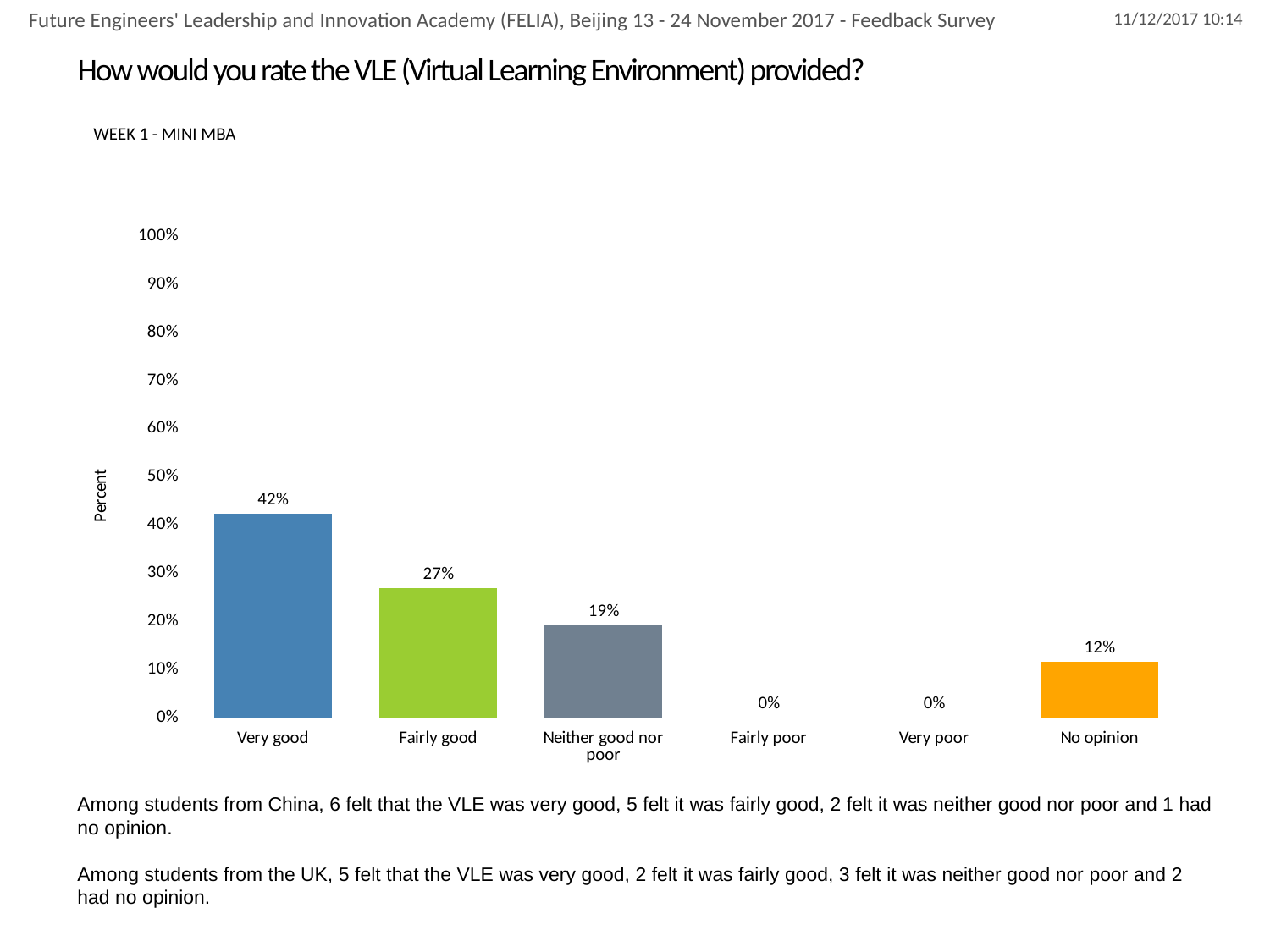

Future Engineers' Leadership and Innovation Academy (FELIA), Beijing 13 - 24 November 2017 - Feedback Survey
# How would you rate the VLE (Virtual Learning Environment) provided?
WEEK 1 - MINI MBA

### Chart

| Category | How would you rate the VLE (Virtual Learning Environment) provided? |
|---|---|
| Very good | 0.4230769230769231 |
| Fairly good | 0.2692307692307692 |
| Neither good nor poor | 0.19230769230769232 |
| Fairly poor | 0.0 |
| Very poor | 0.0 |
| No opinion | 0.11538461538461539 |
Among students from China, 6 felt that the VLE was very good, 5 felt it was fairly good, 2 felt it was neither good nor poor and 1 had no opinion.

Among students from the UK, 5 felt that the VLE was very good, 2 felt it was fairly good, 3 felt it was neither good nor poor and 2 had no opinion.